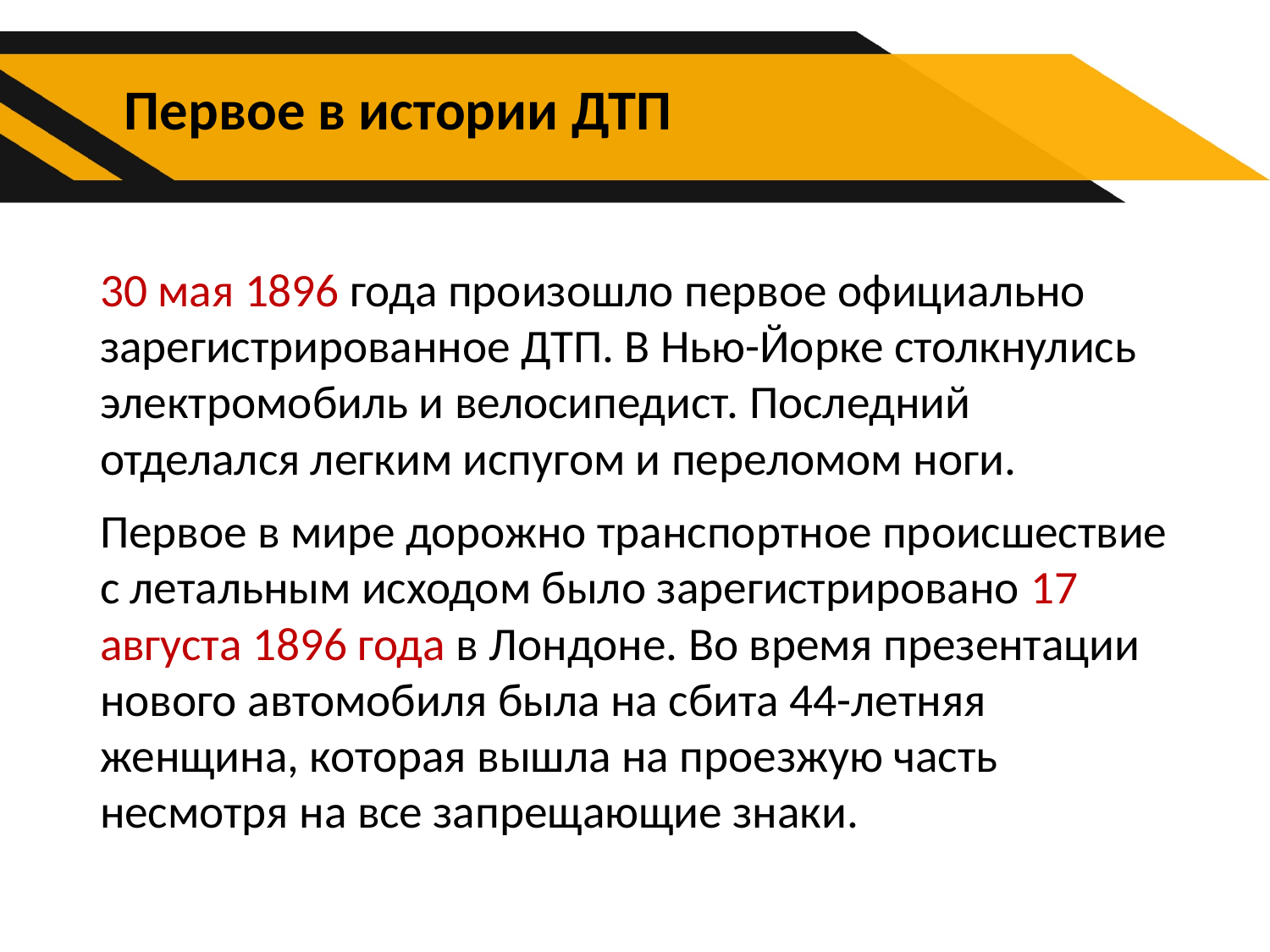

# Первое в истории ДТП
30 мая 1896 года произошло первое официально зарегистрированное ДТП. В Нью-Йорке столкнулись электромобиль и велосипедист. Последний отделался легким испугом и переломом ноги.
Первое в мире дорожно транспортное происшествие с летальным исходом было зарегистрировано 17 августа 1896 года в Лондоне. Во время презентации нового автомобиля была на сбита 44-летняя женщина, которая вышла на проезжую часть несмотря на все запрещающие знаки.